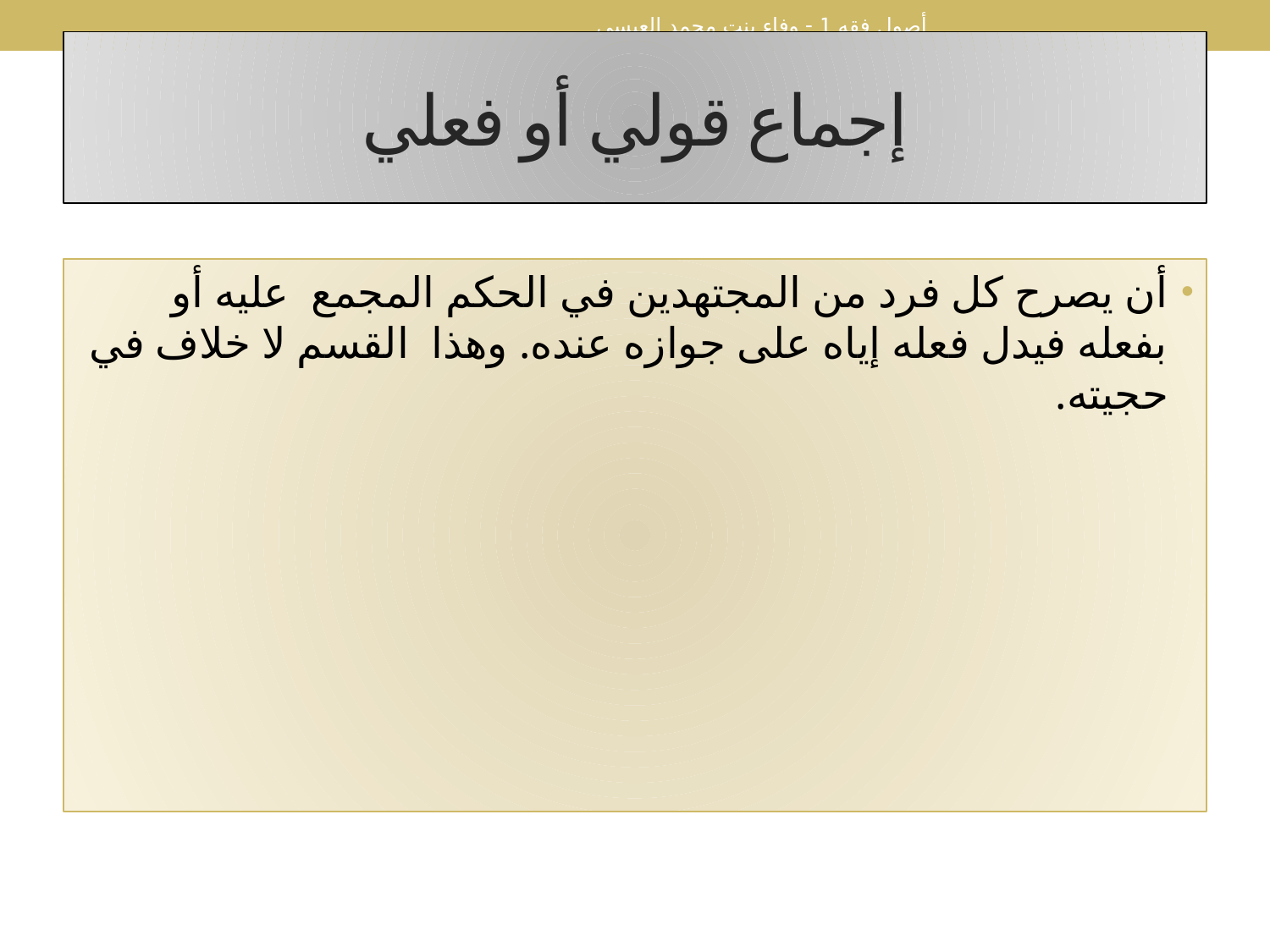

أصول فقه 1 - وفاء بنت محمد العيسى
# إجماع قولي أو فعلي
أن يصرح كل فرد من المجتهدين في الحكم المجمع  عليه أو بفعله فيدل فعله إياه على جوازه عنده. وهذا  القسم لا خلاف في حجيته.